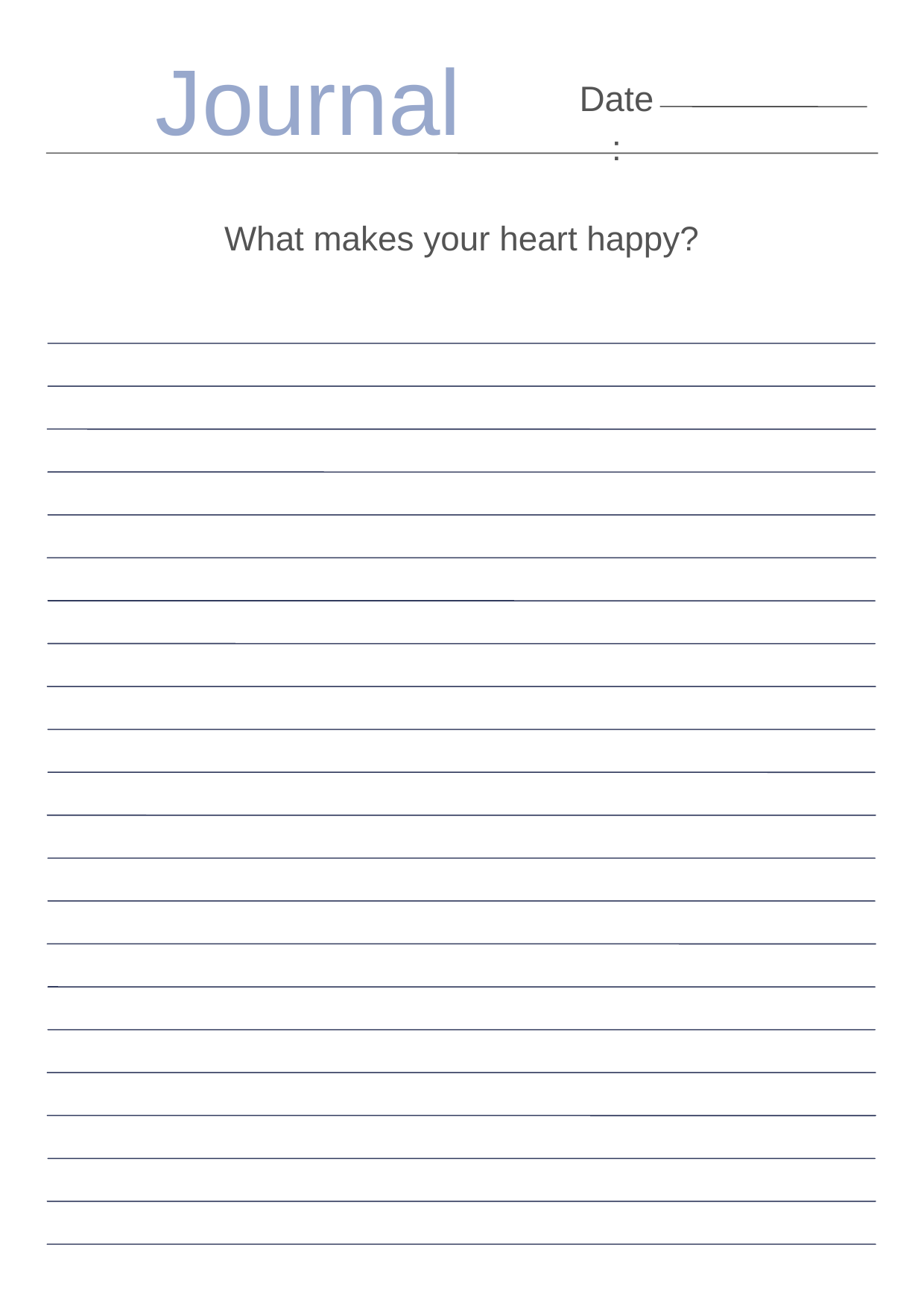

Journal
Date:

What makes your heart happy?